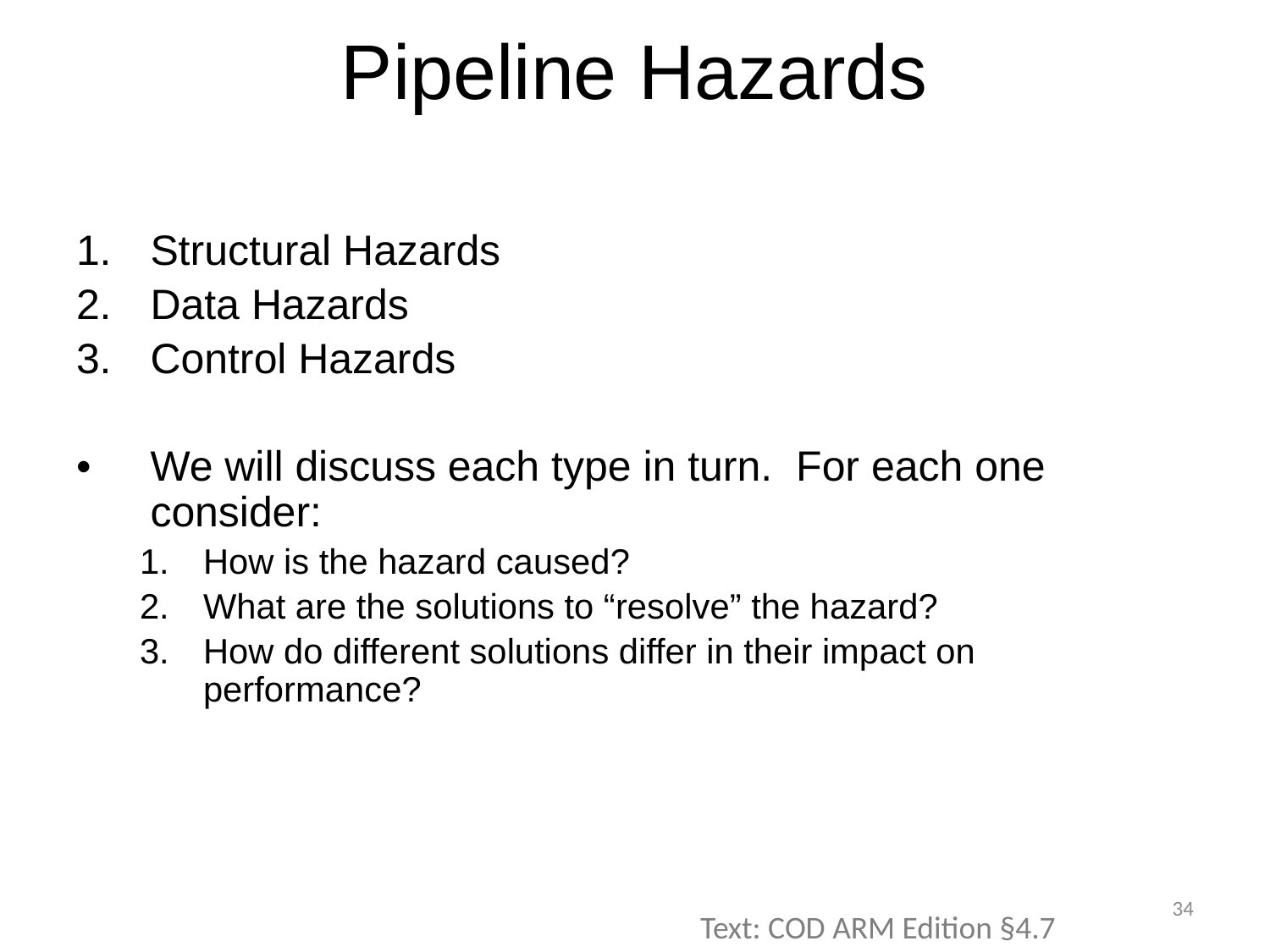

# Pipeline Hazards
Structural Hazards
Data Hazards
Control Hazards

We will discuss each type in turn.  For each one consider:
How is the hazard caused?
What are the solutions to “resolve” the hazard?
How do different solutions differ in their impact on performance?

34
Text: COD ARM Edition §4.7